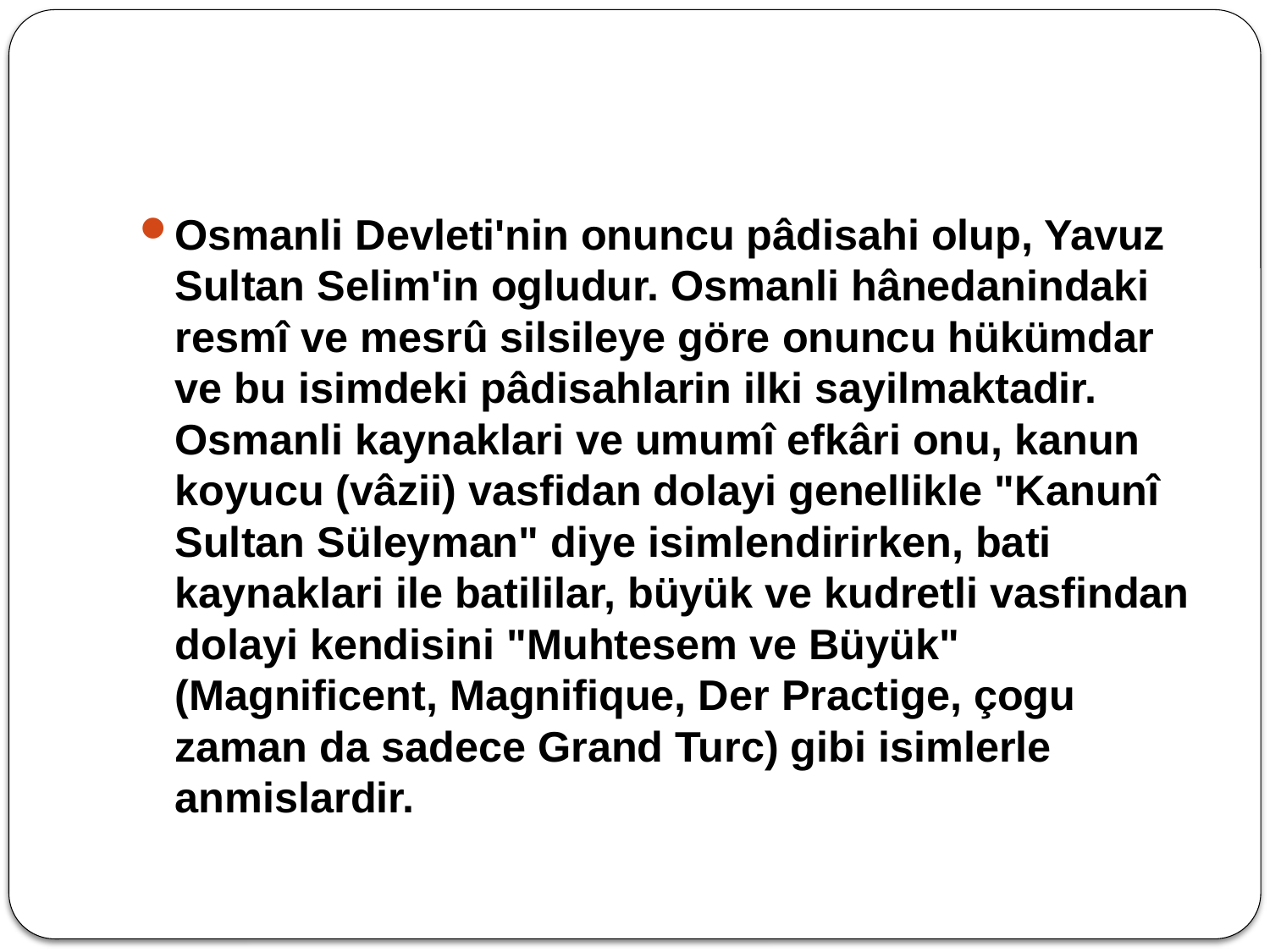

#
Osmanli Devleti'nin onuncu pâdisahi olup, Yavuz Sultan Selim'in ogludur. Osmanli hânedanindaki resmî ve mesrû silsileye göre onuncu hükümdar ve bu isimdeki pâdisahlarin ilki sayilmaktadir. Osmanli kaynaklari ve umumî efkâri onu, kanun koyucu (vâzii) vasfidan dolayi genellikle "Kanunî Sultan Süleyman" diye isimlendirirken, bati kaynaklari ile batililar, büyük ve kudretli vasfindan dolayi kendisini "Muhtesem ve Büyük" (Magnificent, Magnifique, Der Practige, çogu zaman da sadece Grand Turc) gibi isimlerle anmislardir.